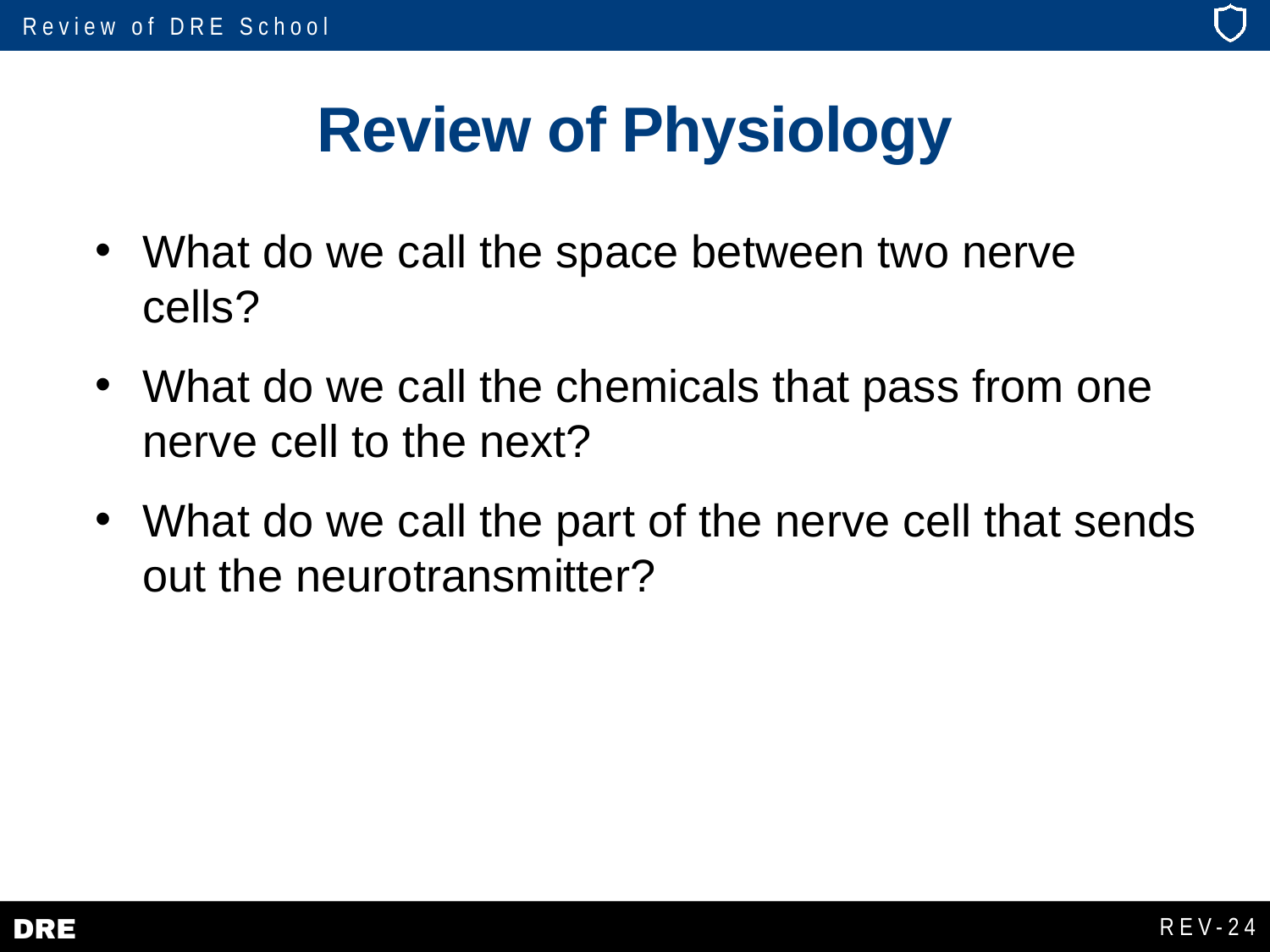

# Review of Physiology
What do we call the space between two nerve cells?
What do we call the chemicals that pass from one nerve cell to the next?
What do we call the part of the nerve cell that sends out the neurotransmitter?
REV-24